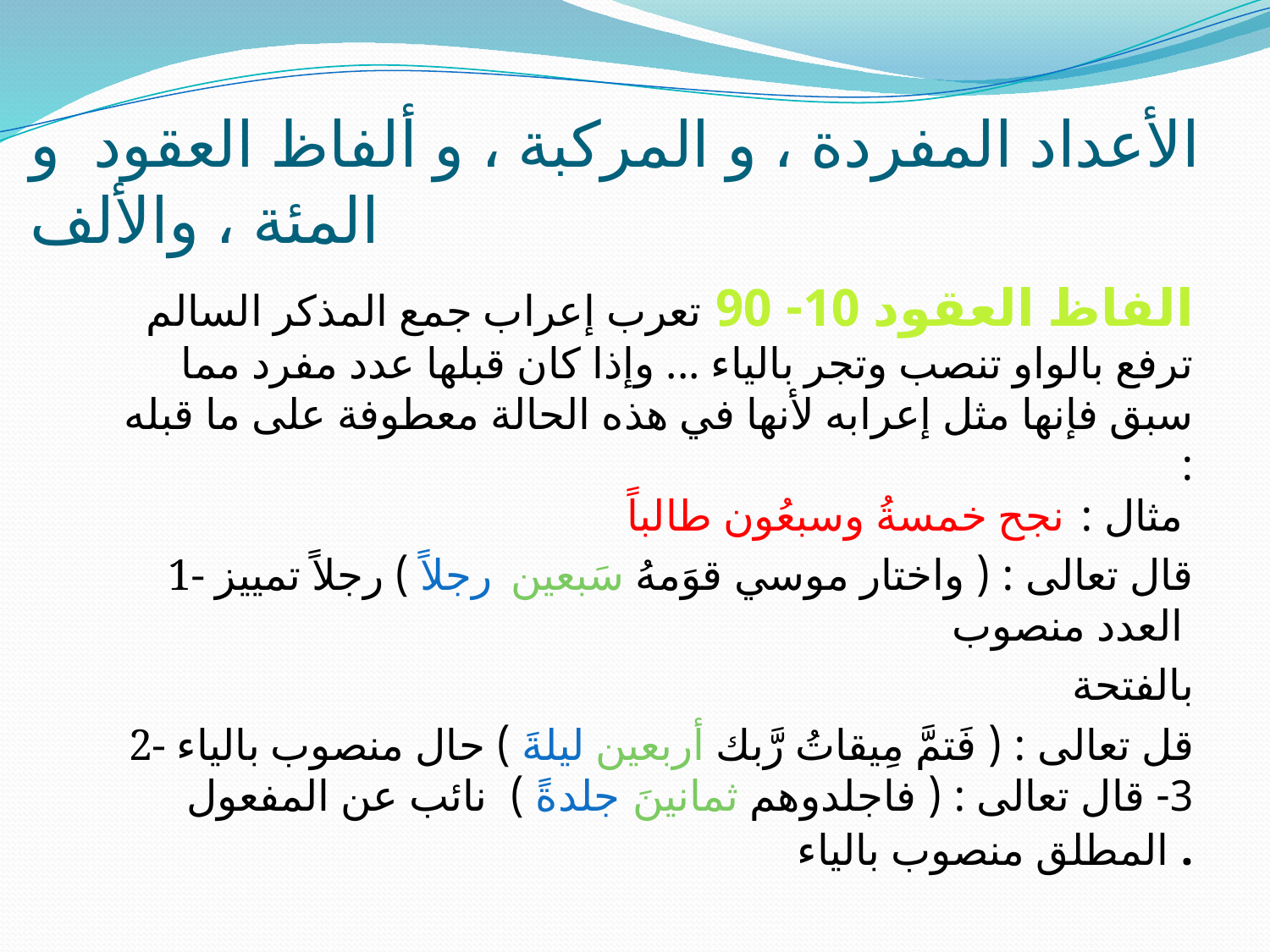

# الأعداد المفردة ، و المركبة ، و ألفاظ العقود  و المئة ، والألف
الفاظ العقود 10- 90 تعرب إعراب جمع المذكر السالم ترفع بالواو تنصب وتجر بالياء ... وإذا كان قبلها عدد مفرد مما سبق فإنها مثل إعرابه لأنها في هذه الحالة معطوفة على ما قبله : 
مثال : نجح خمسةُ وسبعُون طالباً
1- قال تعالى : ( واختار موسي قوَمهُ سَبعين رجلاً ) رجلاً تمييز العدد منصوب
بالفتحة
2- قل تعالى : ( فَتمَّ مِيقاتُ رَّبك أربعين ليلةَ ) حال منصوب بالياء
3- قال تعالى : ( فاجلدوهم ثمانينَ جلدةً )  نائب عن المفعول المطلق منصوب بالياء .